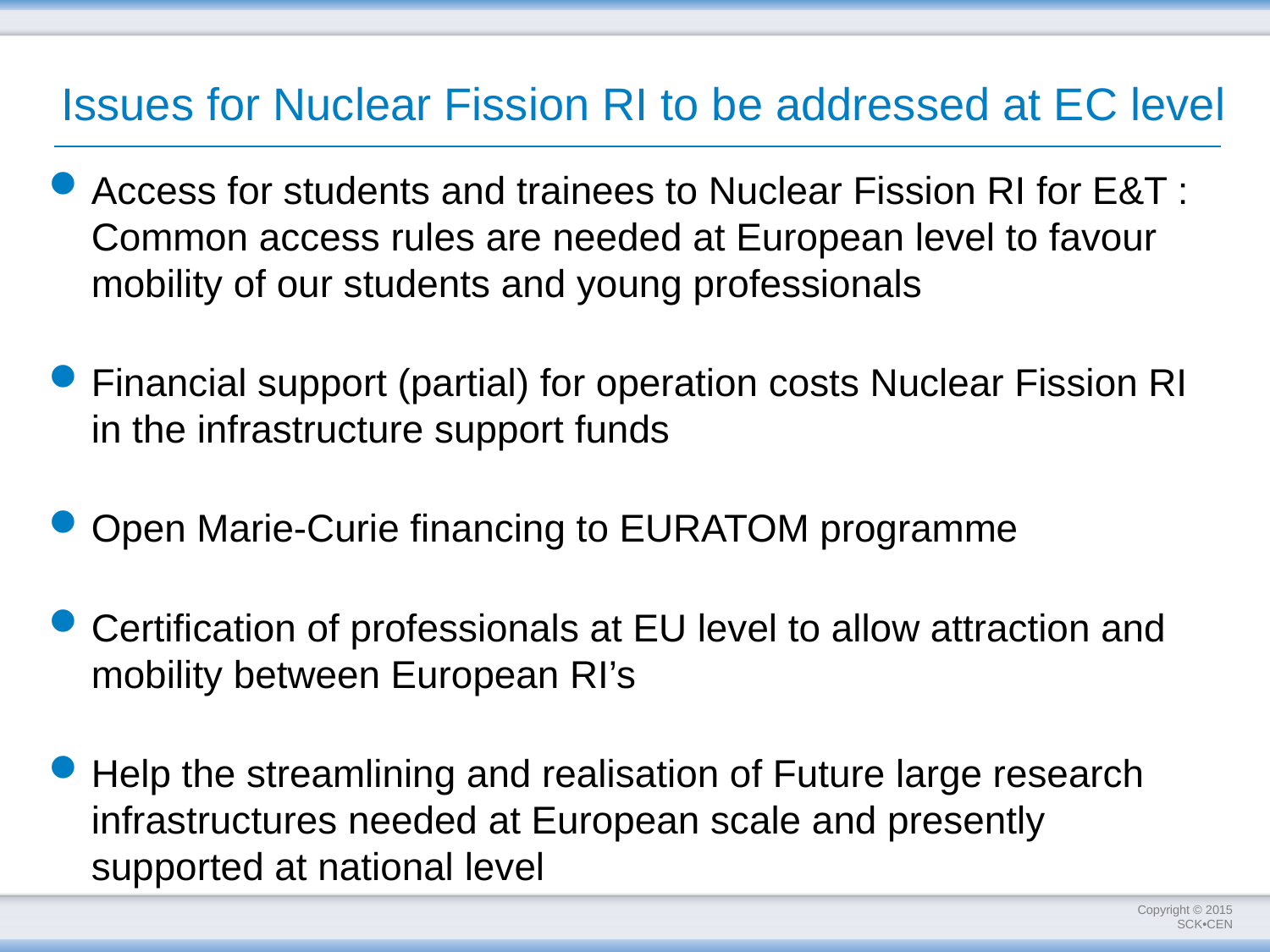

# Issues for Nuclear Fission RI to be addressed at EC level
Access for students and trainees to Nuclear Fission RI for E&T : Common access rules are needed at European level to favour mobility of our students and young professionals
Financial support (partial) for operation costs Nuclear Fission RI in the infrastructure support funds
Open Marie-Curie financing to EURATOM programme
Certification of professionals at EU level to allow attraction and mobility between European RI’s
Help the streamlining and realisation of Future large research infrastructures needed at European scale and presently supported at national level